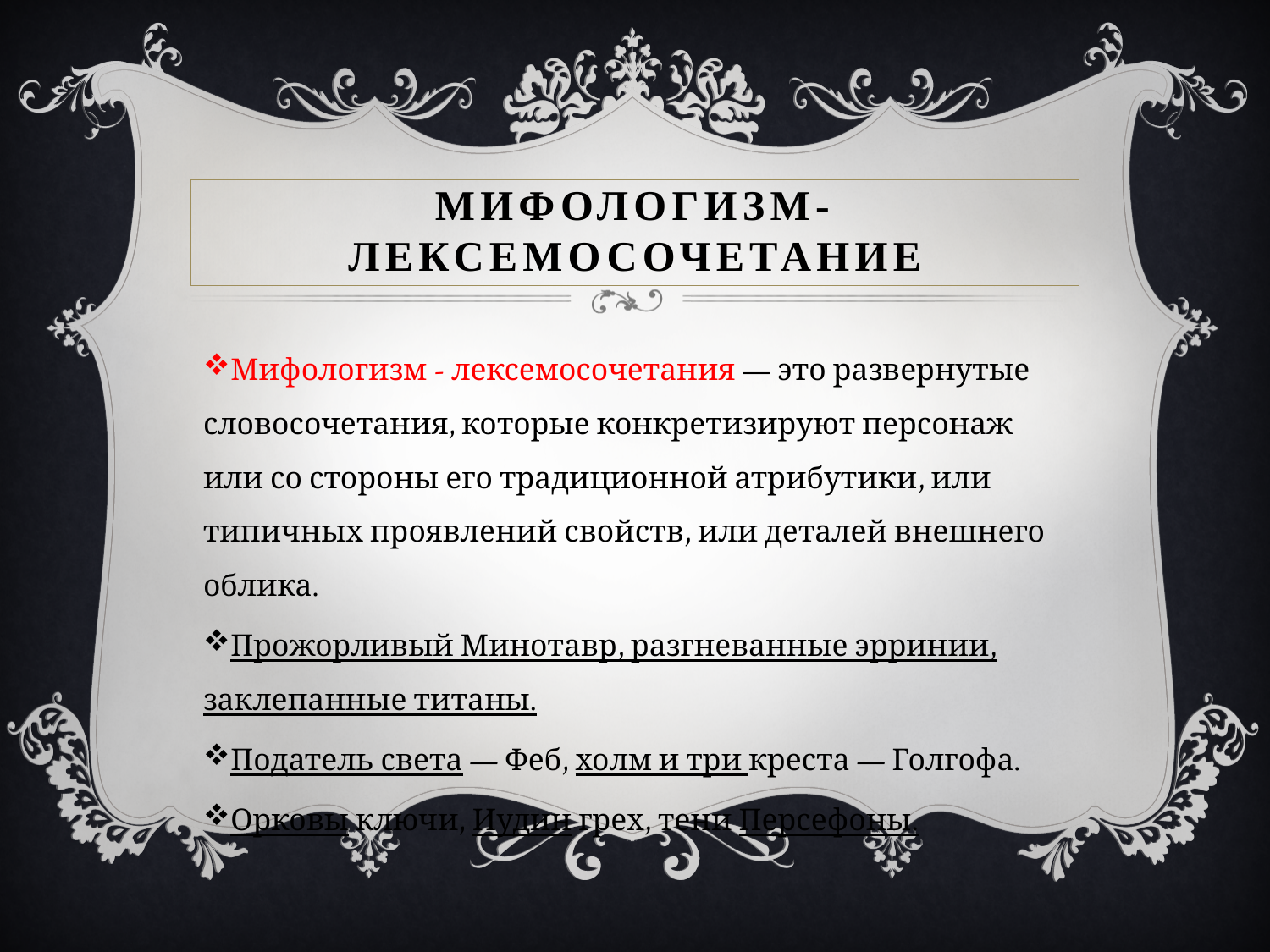

# Мифологизм- Лексемосочетание
Мифологизм - лексемосочетания — это развернутые словосочетания, которые конкретизируют персонаж или со стороны его традиционной атрибутики, или типичных проявлений свойств, или деталей внешнего облика.
Прожорливый Минотавр, разгневанные эрринии, заклепанные титаны.
Податель света — Феб, холм и три креста — Голгофа.
Орковы ключи, Иудин грех, тени Персефоны.